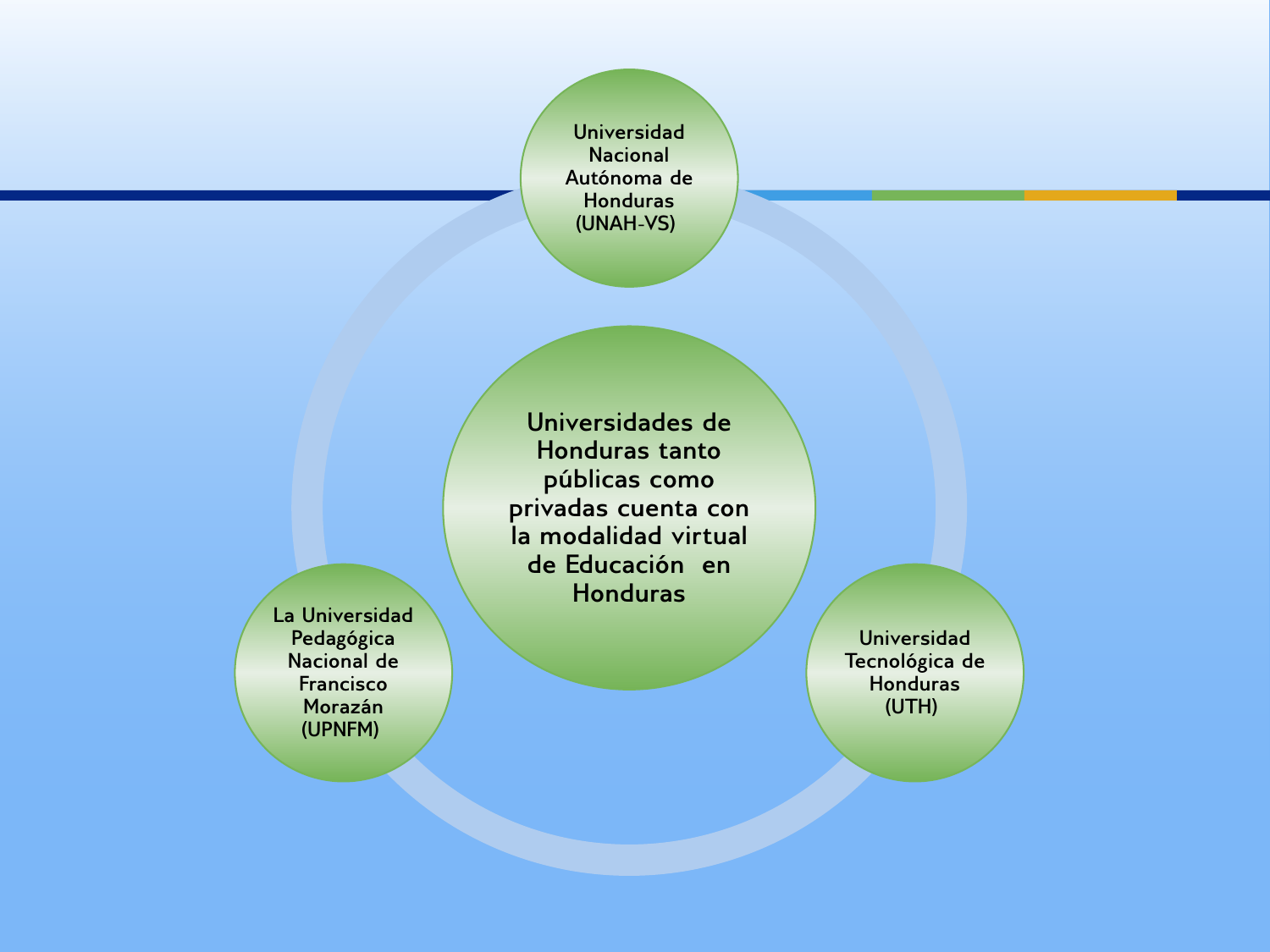

Universidades de Honduras tanto públicas como privadas cuenta con la modalidad virtual de Educación  en Honduras
Universidad Nacional Autónoma de Honduras (UNAH-VS)
Universidad Tecnológica de Honduras (UTH)
La Universidad Pedagógica Nacional de Francisco Morazán (UPNFM)